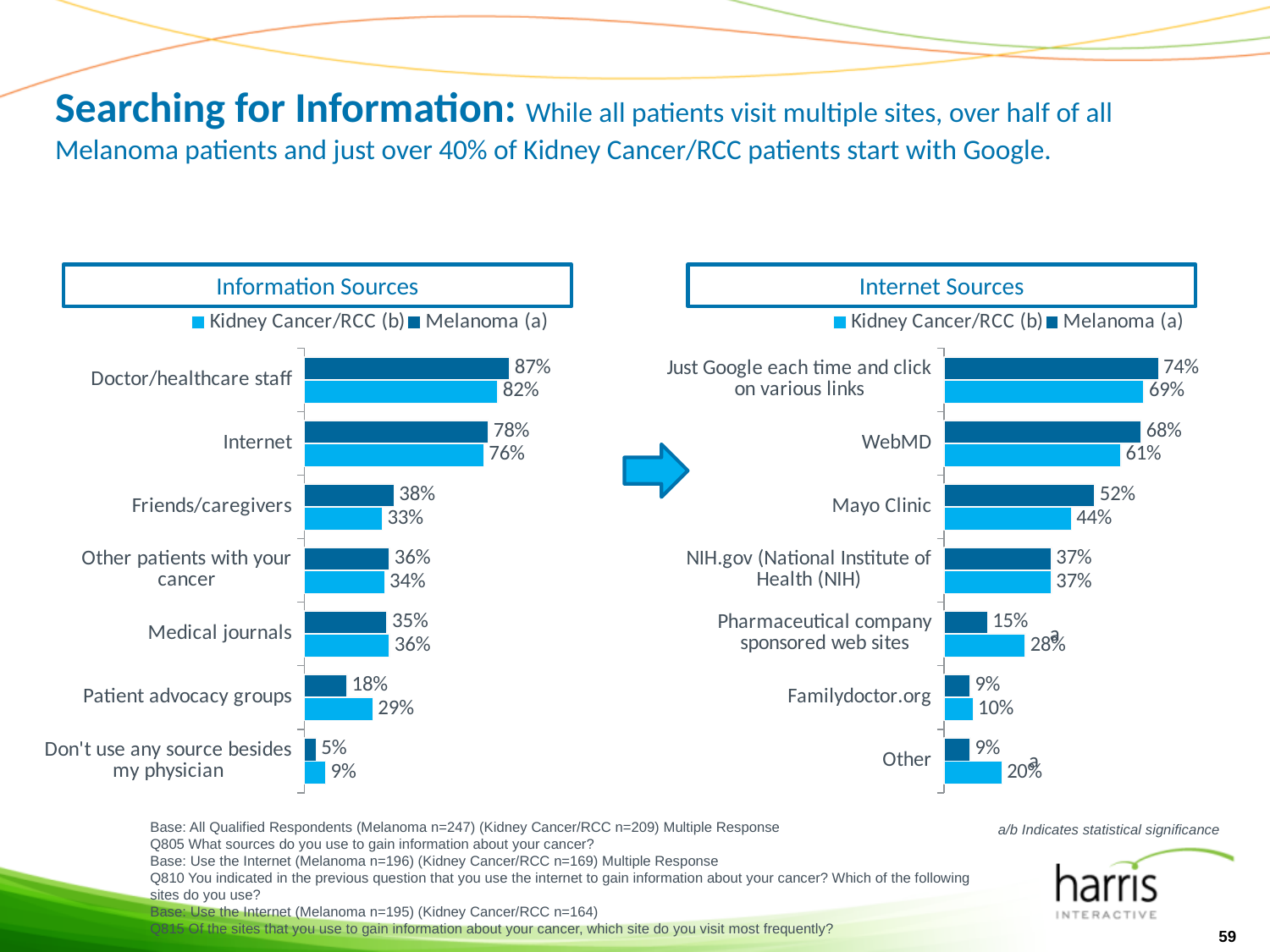

# Searching for Information: While all patients visit multiple sites, over half of all Melanoma patients and just over 40% of Kidney Cancer/RCC patients start with Google.
Information Sources
Internet Sources

### Chart

| Category | Melanoma (a) | Kidney Cancer/RCC (b) |
|---|---|---|
| Doctor/healthcare staff | 0.8700000000000041 | 0.8200000000000006 |
| Internet | 0.78 | 0.7600000000000046 |
| Friends/caregivers | 0.3800000000000023 | 0.33000000000000257 |
| Other patients with your cancer | 0.3600000000000003 | 0.34 |
| Medical journals | 0.3500000000000003 | 0.3600000000000003 |
| Patient advocacy groups | 0.18000000000000024 | 0.2900000000000003 |
| Don't use any source besides my physician | 0.05 | 0.09000000000000002 |

### Chart

| Category | Melanoma (a) | Kidney Cancer/RCC (b) |
|---|---|---|
| Just Google each time and click on various links | 0.7400000000000037 | 0.6900000000000006 |
| WebMD | 0.68 | 0.6100000000000007 |
| Mayo Clinic | 0.52 | 0.44 |
| NIH.gov (National Institute of Health (NIH) | 0.3700000000000004 | 0.3700000000000004 |
| Pharmaceutical company sponsored web sites | 0.15000000000000024 | 0.2800000000000001 |
| Familydoctor.org | 0.09000000000000002 | 0.1 |
| Other | 0.09000000000000002 | 0.20000000000000004 |
a
a
Base: All Qualified Respondents (Melanoma n=247) (Kidney Cancer/RCC n=209) Multiple Response
Q805 What sources do you use to gain information about your cancer?
Base: Use the Internet (Melanoma n=196) (Kidney Cancer/RCC n=169) Multiple Response
Q810 You indicated in the previous question that you use the internet to gain information about your cancer? Which of the following sites do you use?
Base: Use the Internet (Melanoma n=195) (Kidney Cancer/RCC n=164)
Q815 Of the sites that you use to gain information about your cancer, which site do you visit most frequently?
a/b Indicates statistical significance
59